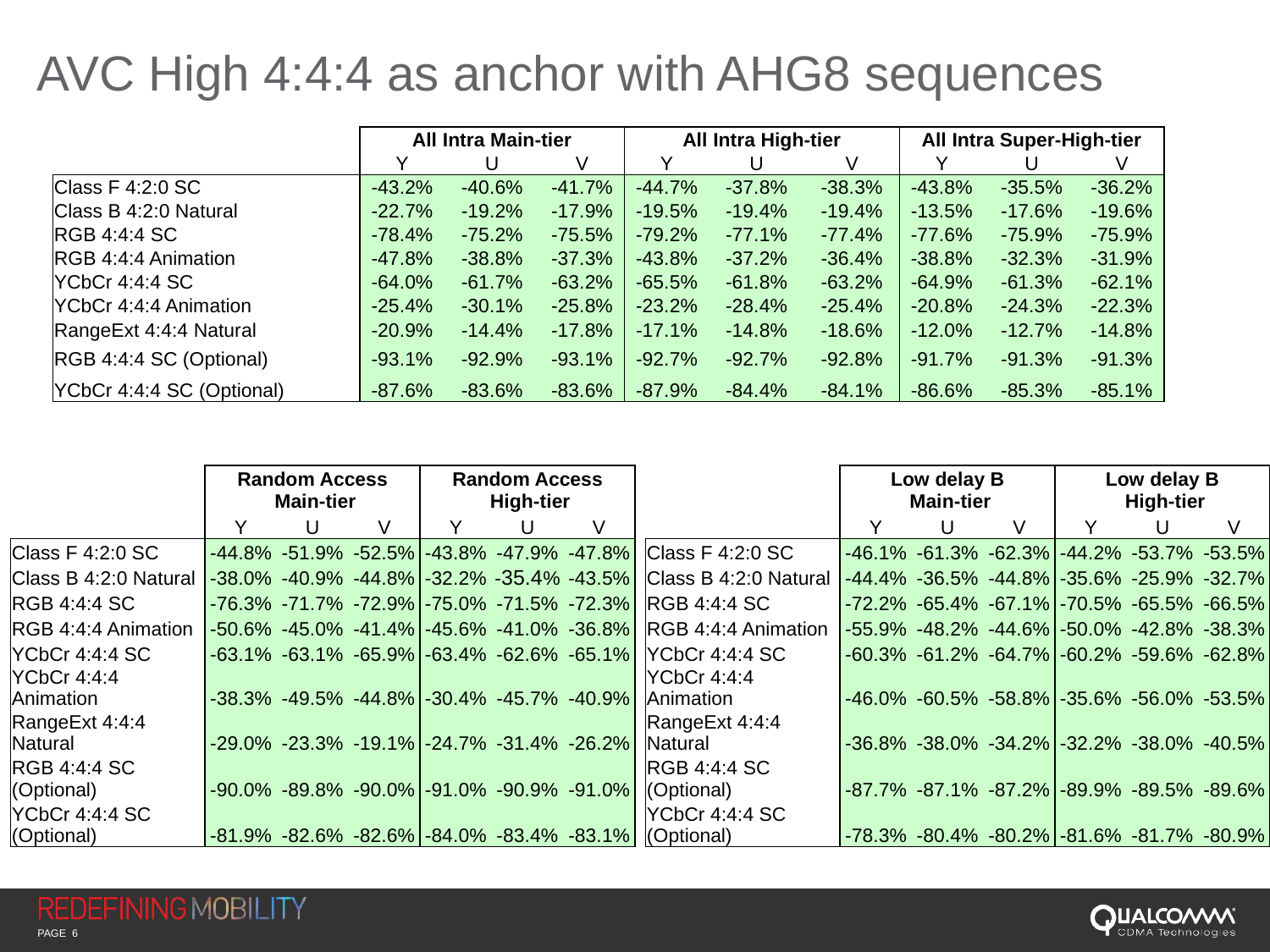

# AVC High 4:4:4 as anchor with AHG8 sequences
|  | All Intra Main-tier |  |  | All Intra High-tier |  |  | All Intra Super-High-tier |  |  |
| --- | --- | --- | --- | --- | --- | --- | --- | --- | --- |
|  | Y | U | V | Y | U | V | Y | U | V |
| Class F 4:2:0 SC | -43.2% | -40.6% | -41.7% | -44.7% | -37.8% | -38.3% | -43.8% | -35.5% | -36.2% |
| Class B 4:2:0 Natural | -22.7% | -19.2% | -17.9% | -19.5% | -19.4% | -19.4% | -13.5% | -17.6% | -19.6% |
| RGB 4:4:4 SC | -78.4% | -75.2% | -75.5% | -79.2% | -77.1% | -77.4% | -77.6% | -75.9% | -75.9% |
| RGB 4:4:4 Animation | -47.8% | -38.8% | -37.3% | -43.8% | -37.2% | -36.4% | -38.8% | -32.3% | -31.9% |
| YCbCr 4:4:4 SC | -64.0% | -61.7% | -63.2% | -65.5% | -61.8% | -63.2% | -64.9% | -61.3% | -62.1% |
| YCbCr 4:4:4 Animation | -25.4% | -30.1% | -25.8% | -23.2% | -28.4% | -25.4% | -20.8% | -24.3% | -22.3% |
| RangeExt 4:4:4 Natural | -20.9% | -14.4% | -17.8% | -17.1% | -14.8% | -18.6% | -12.0% | -12.7% | -14.8% |
| RGB 4:4:4 SC (Optional) | -93.1% | -92.9% | -93.1% | -92.7% | -92.7% | -92.8% | -91.7% | -91.3% | -91.3% |
| YCbCr 4:4:4 SC (Optional) | -87.6% | -83.6% | -83.6% | -87.9% | -84.4% | -84.1% | -86.6% | -85.3% | -85.1% |
|  | Random Access Main-tier |  |  | Random Access High-tier |  |  |
| --- | --- | --- | --- | --- | --- | --- |
|  | Y | U | V | Y | U | V |
| Class F 4:2:0 SC | -44.8% | -51.9% | -52.5% | -43.8% | -47.9% | -47.8% |
| Class B 4:2:0 Natural | -38.0% | -40.9% | -44.8% | -32.2% | -35.4% | -43.5% |
| RGB 4:4:4 SC | -76.3% | -71.7% | -72.9% | -75.0% | -71.5% | -72.3% |
| RGB 4:4:4 Animation | -50.6% | -45.0% | -41.4% | -45.6% | -41.0% | -36.8% |
| YCbCr 4:4:4 SC | -63.1% | -63.1% | -65.9% | -63.4% | -62.6% | -65.1% |
| YCbCr 4:4:4 Animation | -38.3% | -49.5% | -44.8% | -30.4% | -45.7% | -40.9% |
| RangeExt 4:4:4 Natural | -29.0% | -23.3% | -19.1% | -24.7% | -31.4% | -26.2% |
| RGB 4:4:4 SC (Optional) | -90.0% | -89.8% | -90.0% | -91.0% | -90.9% | -91.0% |
| YCbCr 4:4:4 SC (Optional) | -81.9% | -82.6% | -82.6% | -84.0% | -83.4% | -83.1% |
|  | Low delay B Main-tier |  |  | Low delay B High-tier |  |  |
| --- | --- | --- | --- | --- | --- | --- |
|  | Y | U | V | Y | U | V |
| Class F 4:2:0 SC | -46.1% | -61.3% | -62.3% | -44.2% | -53.7% | -53.5% |
| Class B 4:2:0 Natural | -44.4% | -36.5% | -44.8% | -35.6% | -25.9% | -32.7% |
| RGB 4:4:4 SC | -72.2% | -65.4% | -67.1% | -70.5% | -65.5% | -66.5% |
| RGB 4:4:4 Animation | -55.9% | -48.2% | -44.6% | -50.0% | -42.8% | -38.3% |
| YCbCr 4:4:4 SC | -60.3% | -61.2% | -64.7% | -60.2% | -59.6% | -62.8% |
| YCbCr 4:4:4 Animation | -46.0% | -60.5% | -58.8% | -35.6% | -56.0% | -53.5% |
| RangeExt 4:4:4 Natural | -36.8% | -38.0% | -34.2% | -32.2% | -38.0% | -40.5% |
| RGB 4:4:4 SC (Optional) | -87.7% | -87.1% | -87.2% | -89.9% | -89.5% | -89.6% |
| YCbCr 4:4:4 SC (Optional) | -78.3% | -80.4% | -80.2% | -81.6% | -81.7% | -80.9% |